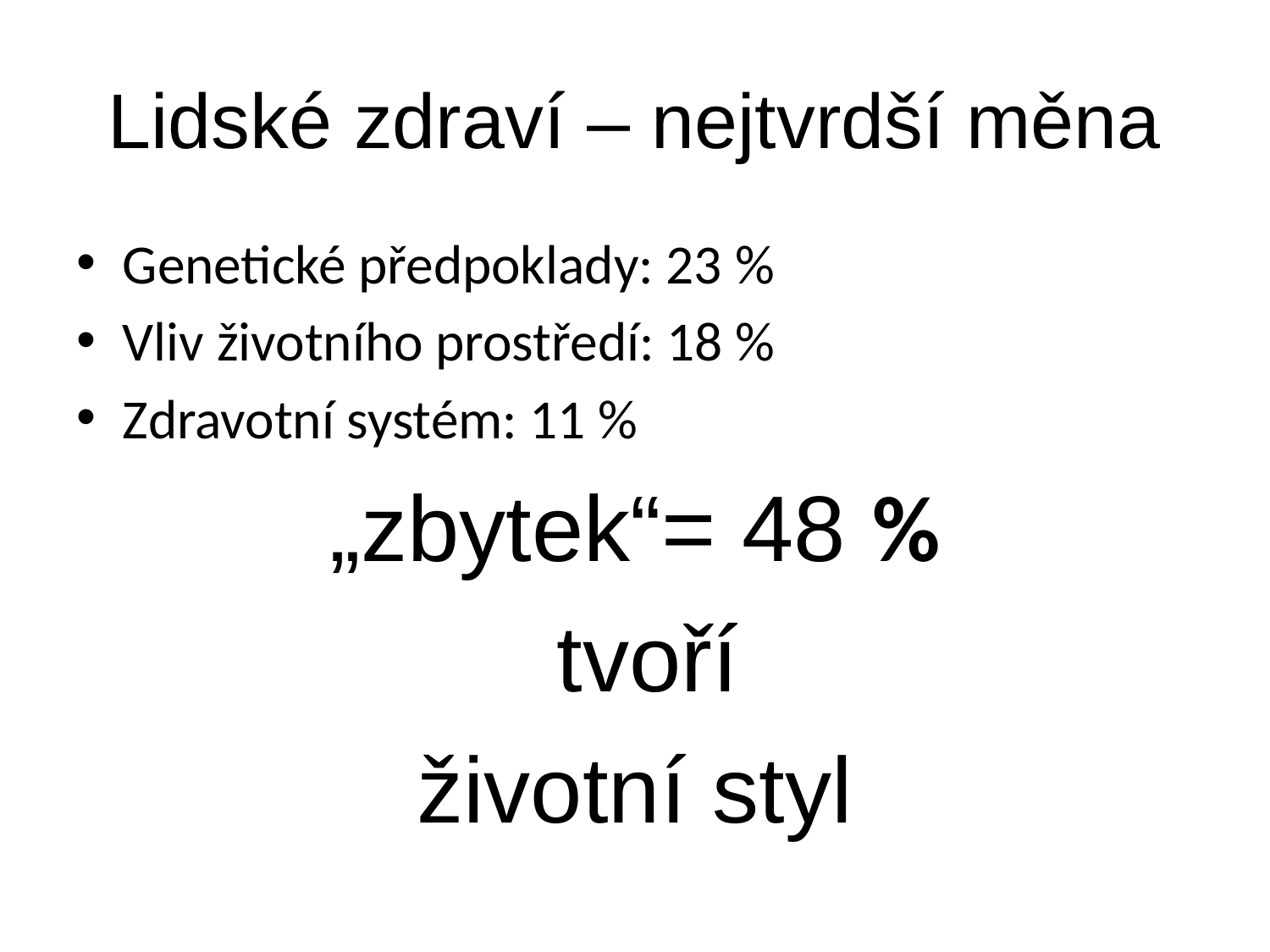

# Lidské zdraví – nejtvrdší měna
Genetické předpoklady: 23 %
Vliv životního prostředí: 18 %
Zdravotní systém: 11 %
„zbytek“= 48 %
 tvoří
životní styl